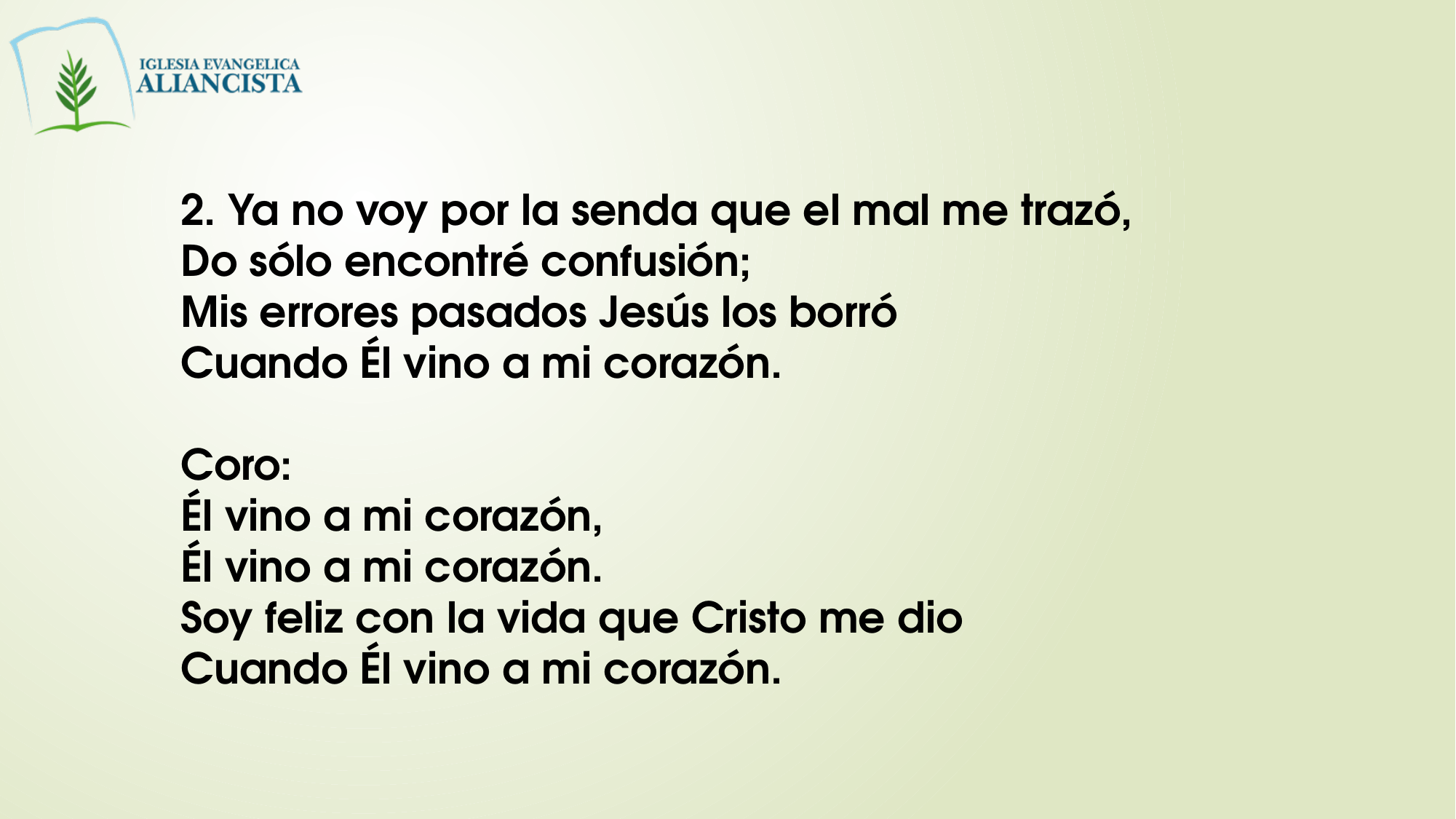

2. Ya no voy por la senda que el mal me trazó,
Do sólo encontré confusión;
Mis errores pasados Jesús los borró
Cuando Él vino a mi corazón.

Coro:
Él vino a mi corazón,
Él vino a mi corazón.
Soy feliz con la vida que Cristo me dio
Cuando Él vino a mi corazón.